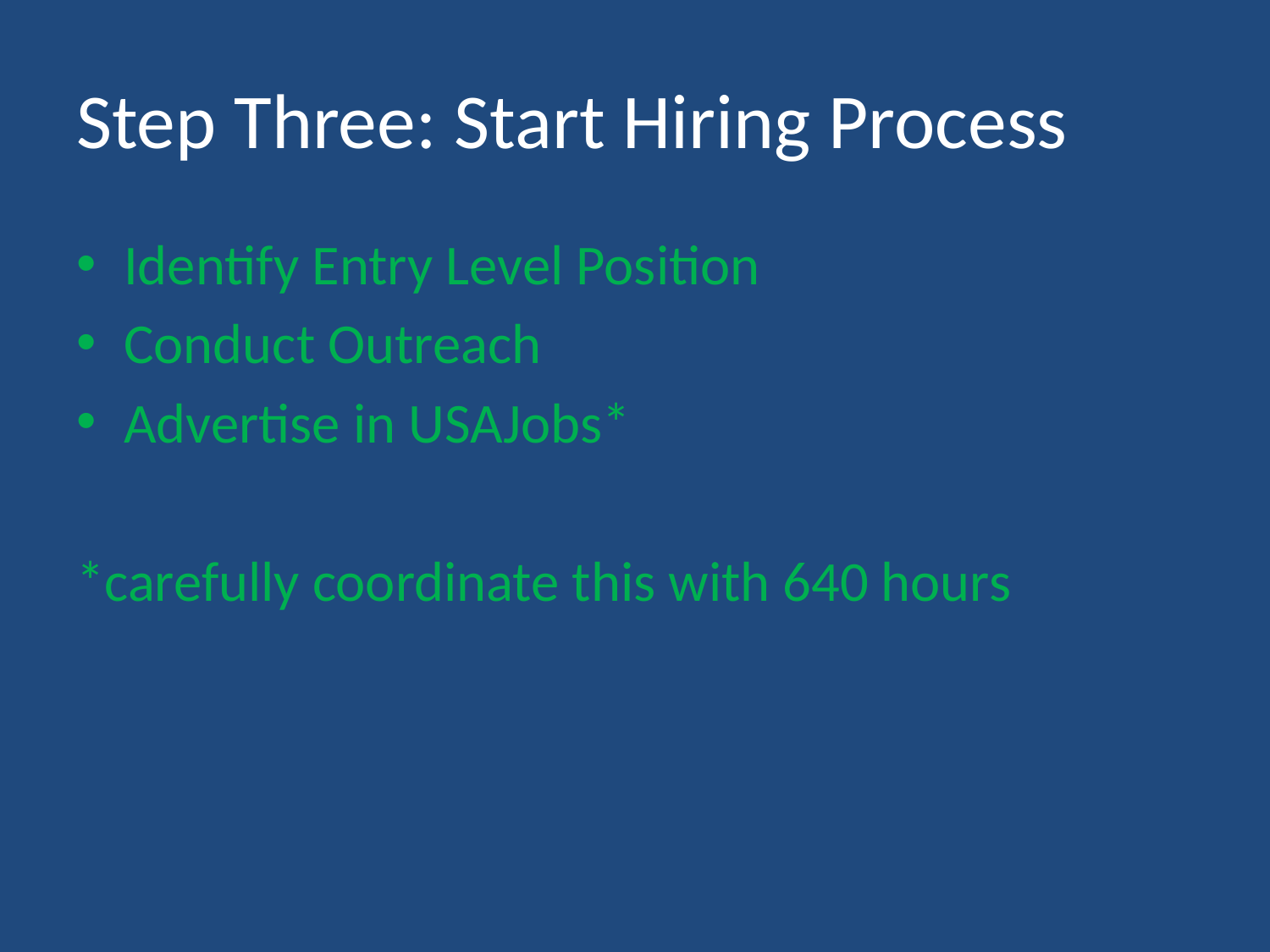

# Step Three: Start Hiring Process
Identify Entry Level Position
Conduct Outreach
Advertise in USAJobs*

*carefully coordinate this with 640 hours